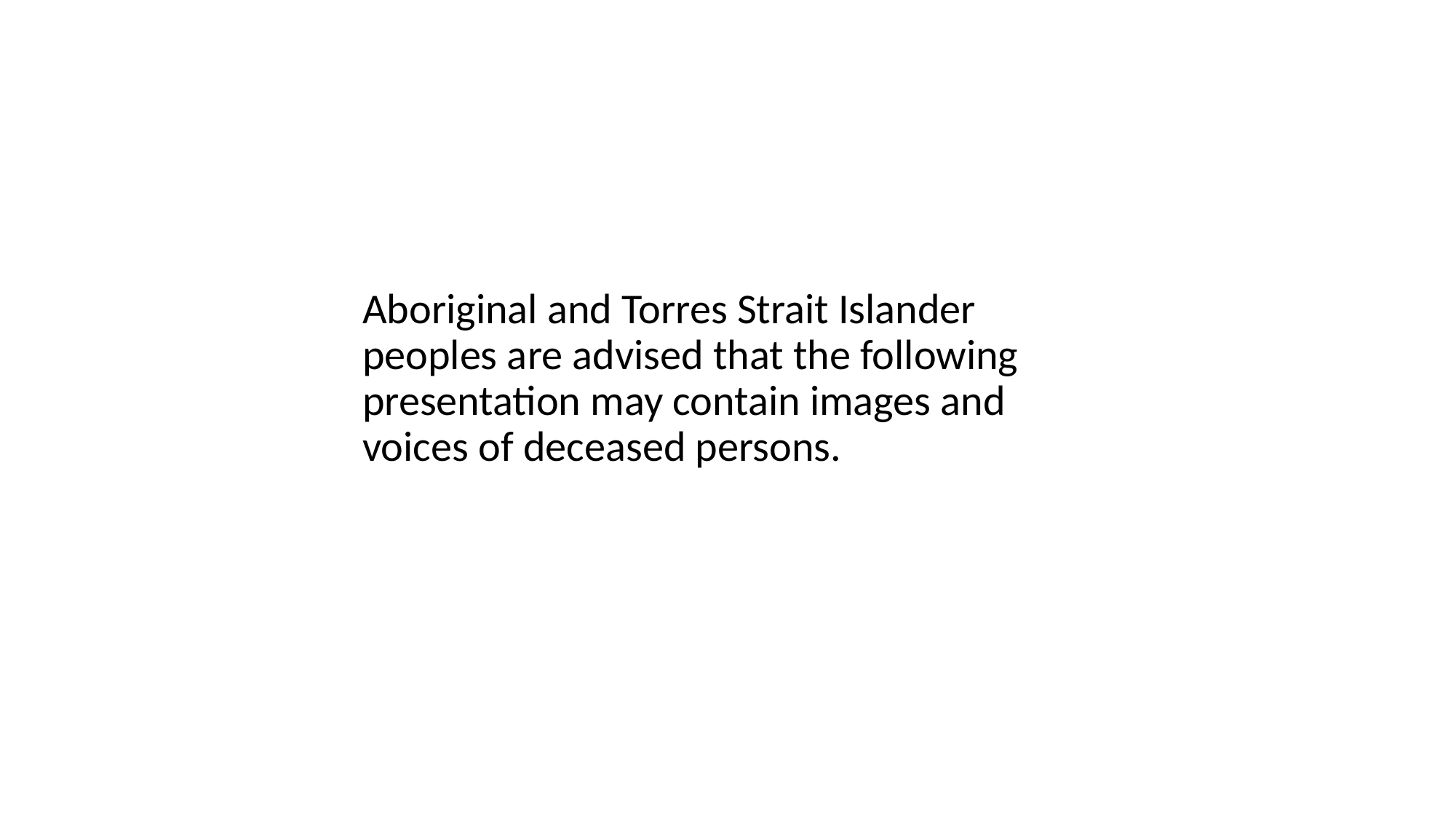

Aboriginal and Torres Strait Islander peoples are advised that the following presentation may contain images and voices of deceased persons.